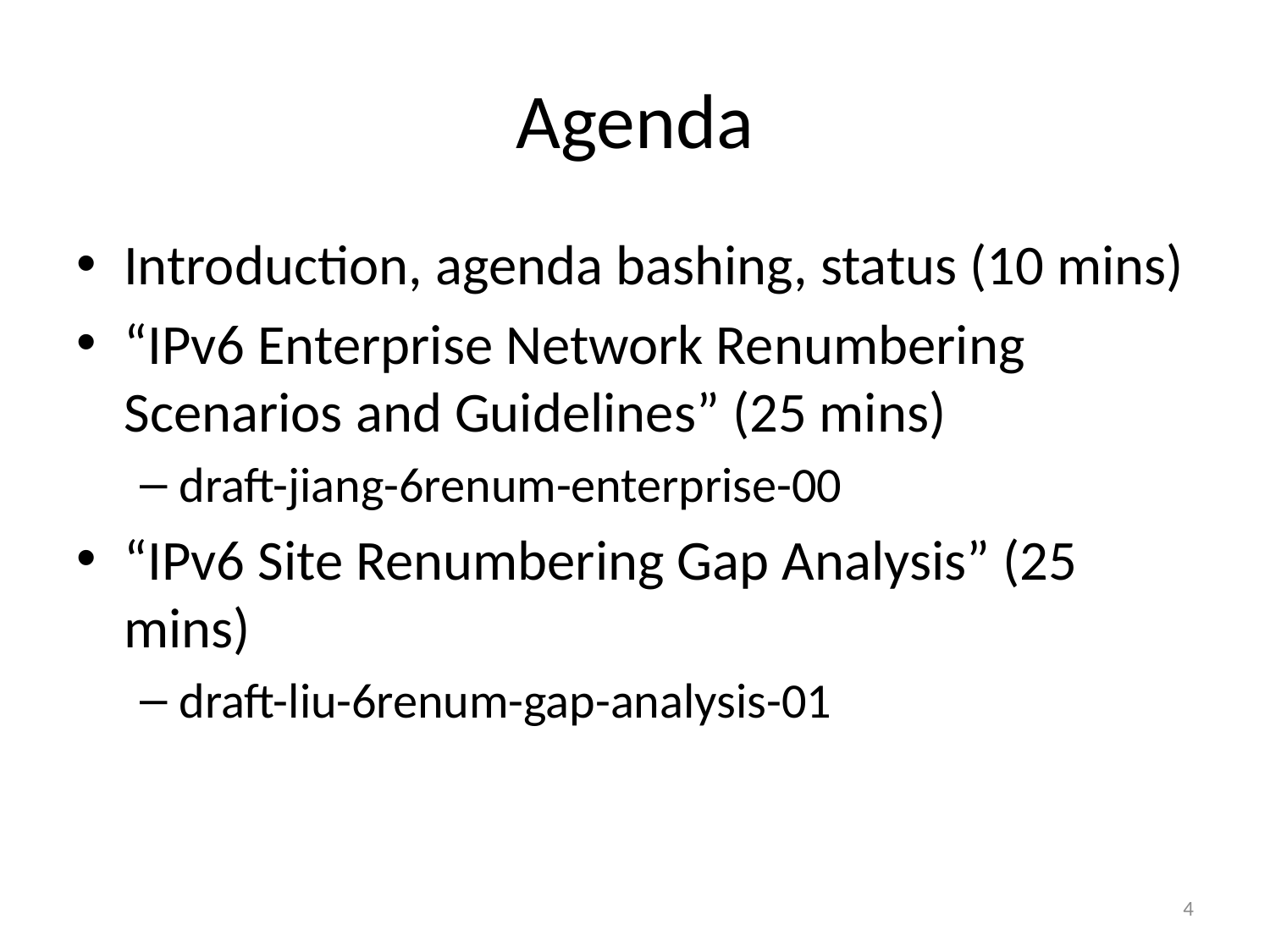

# Agenda
Introduction, agenda bashing, status (10 mins)
“IPv6 Enterprise Network Renumbering Scenarios and Guidelines” (25 mins)
draft-jiang-6renum-enterprise-00
“IPv6 Site Renumbering Gap Analysis” (25 mins)
draft-liu-6renum-gap-analysis-01
4